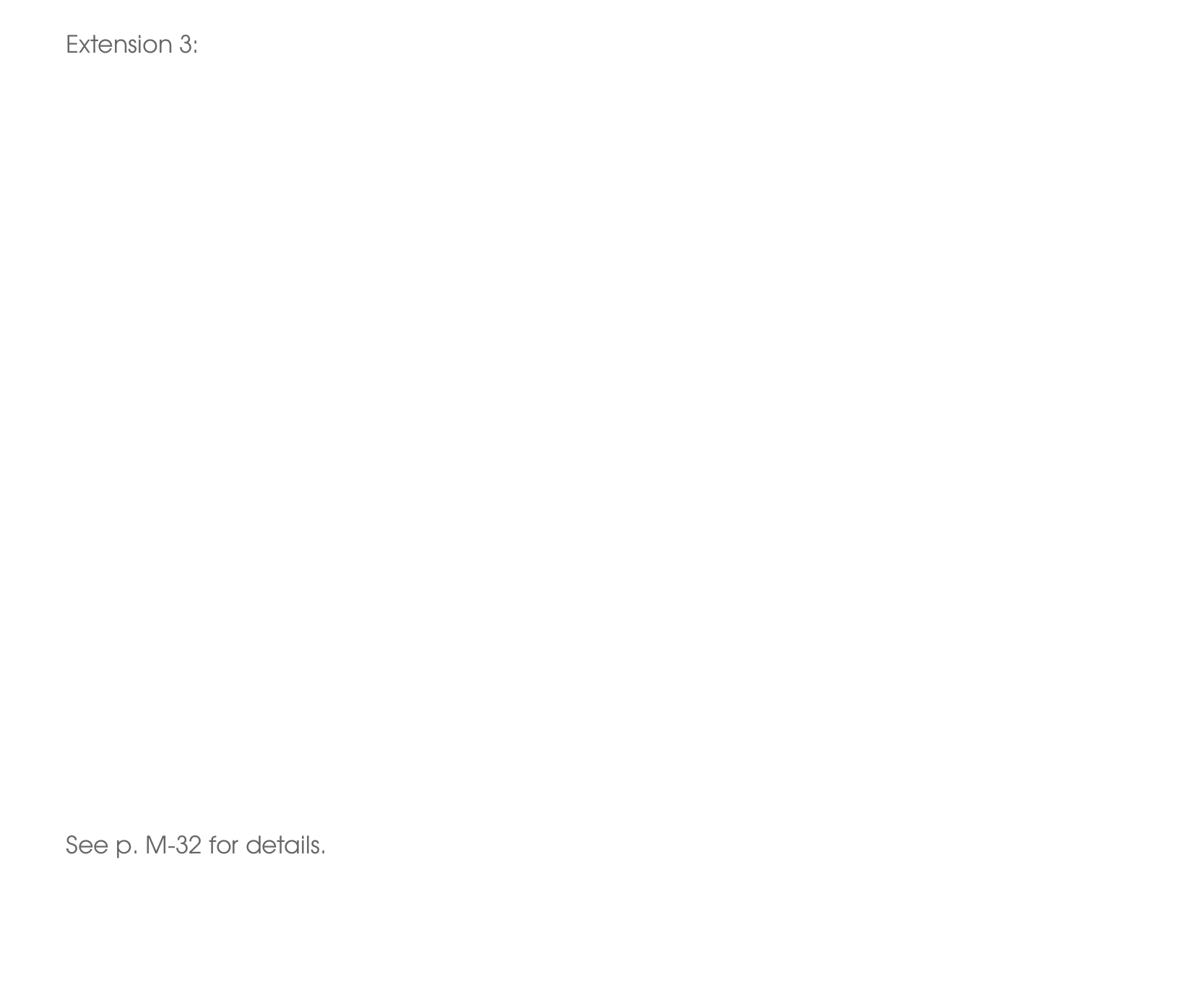

Extension 3:
See p. M-32 for details.